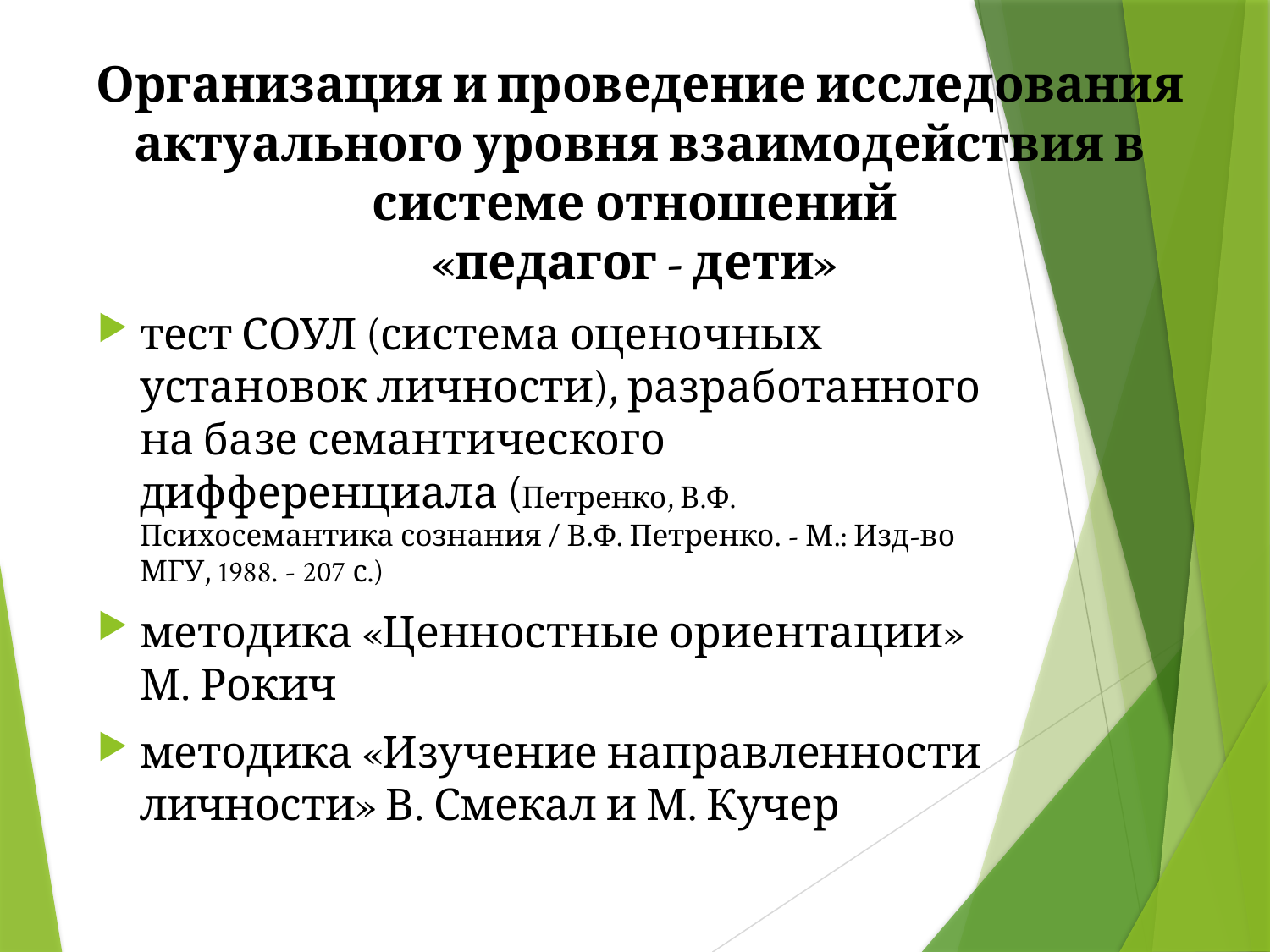

# Организация и проведение исследования актуального уровня взаимодействия в системе отношений «педагог - дети»
тест СОУЛ (система оценочных установок личности), разработанного на базе семантического дифференциала (Петренко, В.Ф. Психосемантика сознания / В.Ф. Петренко. - М.: Изд-во МГУ, 1988. - 207 с.)
методика «Ценностные ориентации» М. Рокич
методика «Изучение направленности личности» В. Смекал и М. Кучер